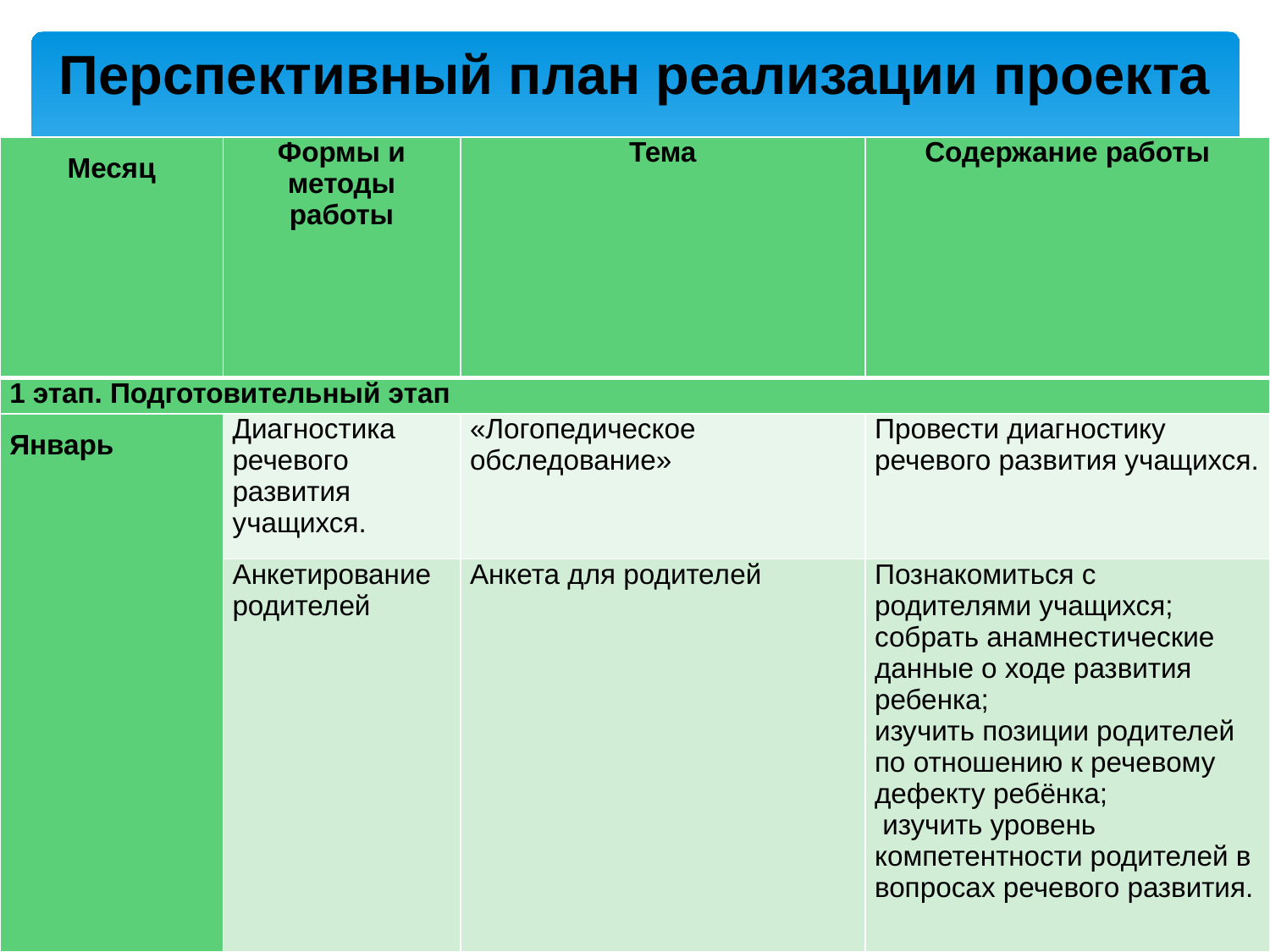

# Перспективный план реализации проекта
| Месяц | Формы и методы работы | Тема | Содержание работы |
| --- | --- | --- | --- |
| 1 этап. Подготовительный этап |  |  |  |
| Январь | Диагностика речевого развития учащихся. | «Логопедическое обследование» | Провести диагностику речевого развития учащихся. |
|  | Анкетирование родителей | Анкета для родителей | Познакомиться с родителями учащихся;  собрать анамнестические данные о ходе развития ребенка; изучить позиции родителей по отношению к речевому дефекту ребёнка;     изучить уровень компетентности родителей в вопросах речевого развития. |